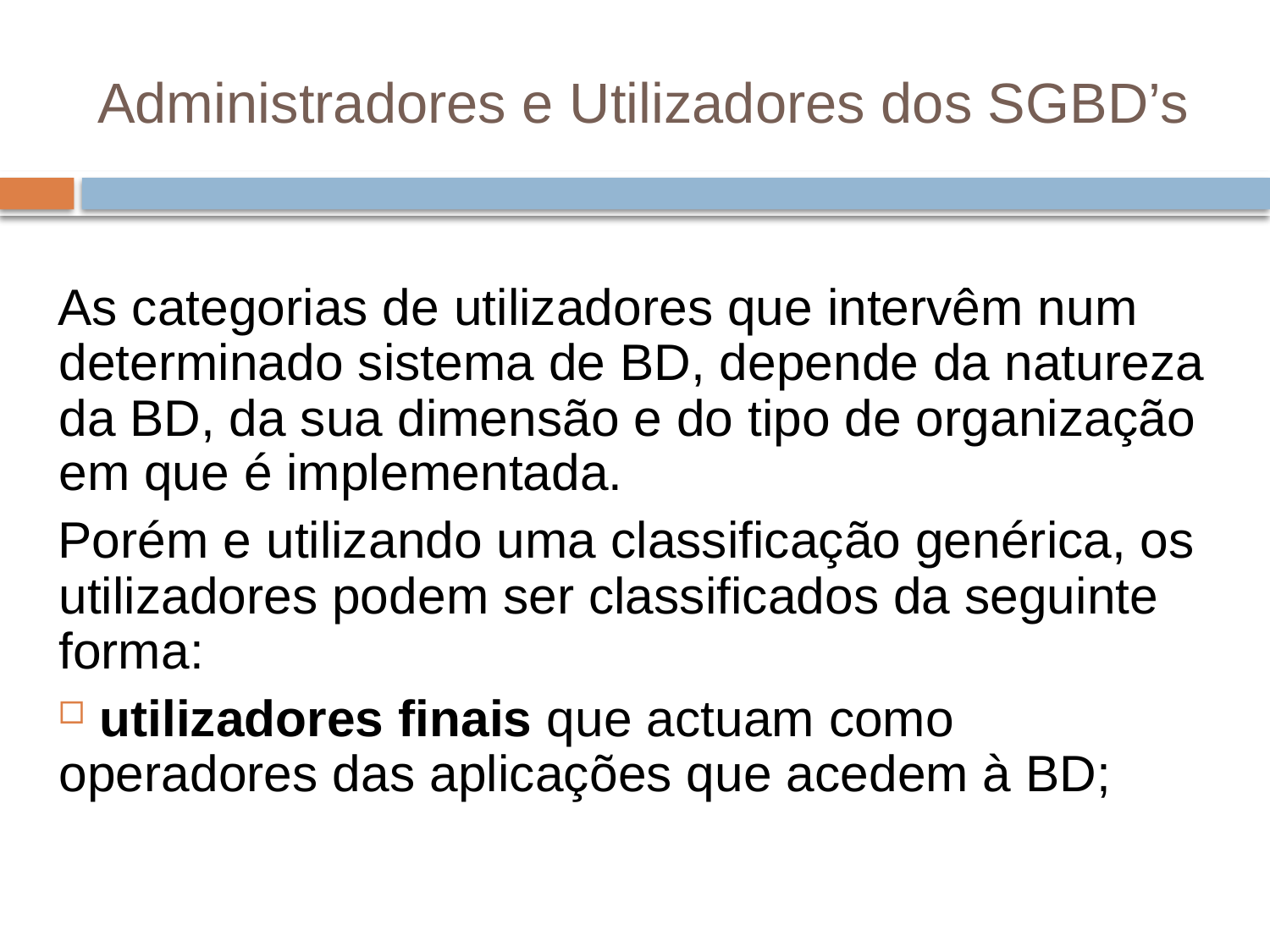

# Administradores e Utilizadores dos SGBD’s
As categorias de utilizadores que intervêm num determinado sistema de BD, depende da natureza da BD, da sua dimensão e do tipo de organização em que é implementada.
Porém e utilizando uma classificação genérica, os utilizadores podem ser classificados da seguinte forma:
 utilizadores finais que actuam como operadores das aplicações que acedem à BD;